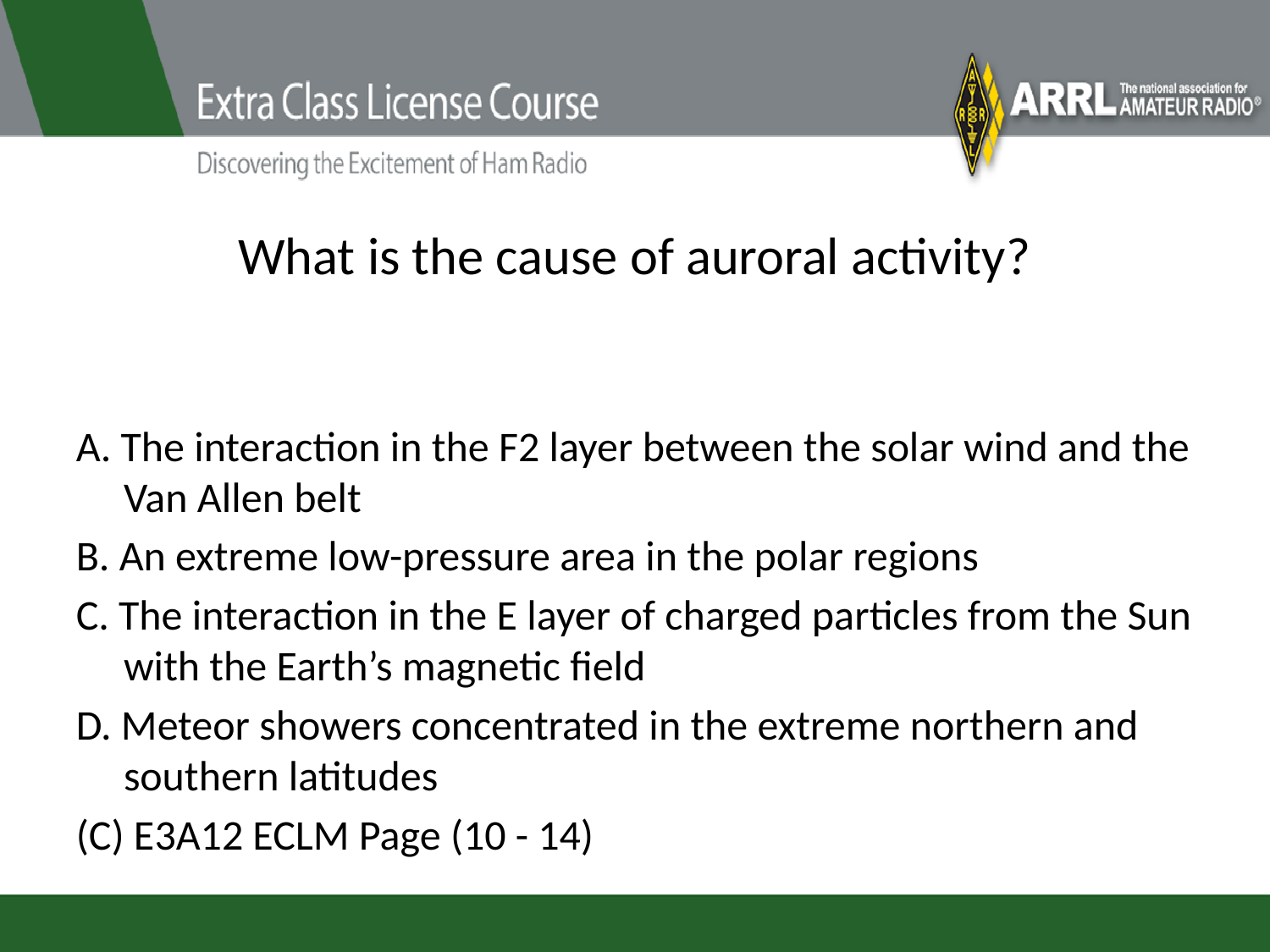

# What is the cause of auroral activity?
A. The interaction in the F2 layer between the solar wind and the Van Allen belt
B. An extreme low-pressure area in the polar regions
C. The interaction in the E layer of charged particles from the Sun with the Earth’s magnetic field
D. Meteor showers concentrated in the extreme northern and southern latitudes
(C) E3A12 ECLM Page (10 - 14)